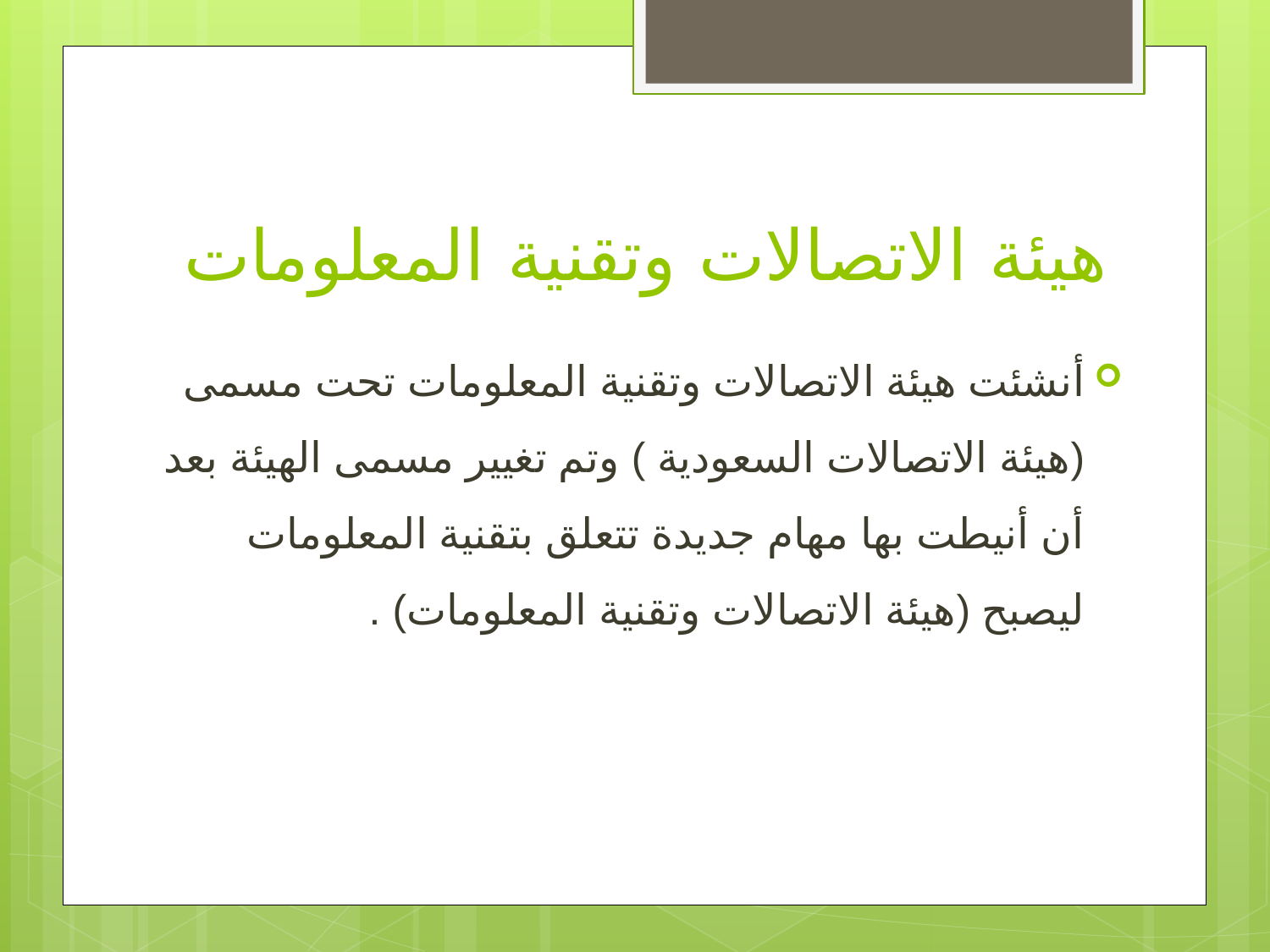

# هيئة الاتصالات وتقنية المعلومات
أنشئت هيئة الاتصالات وتقنية المعلومات تحت مسمى (هيئة الاتصالات السعودية ) وتم تغيير مسمى الهيئة بعد أن أنيطت بها مهام جديدة تتعلق بتقنية المعلومات ليصبح (هيئة الاتصالات وتقنية المعلومات) .